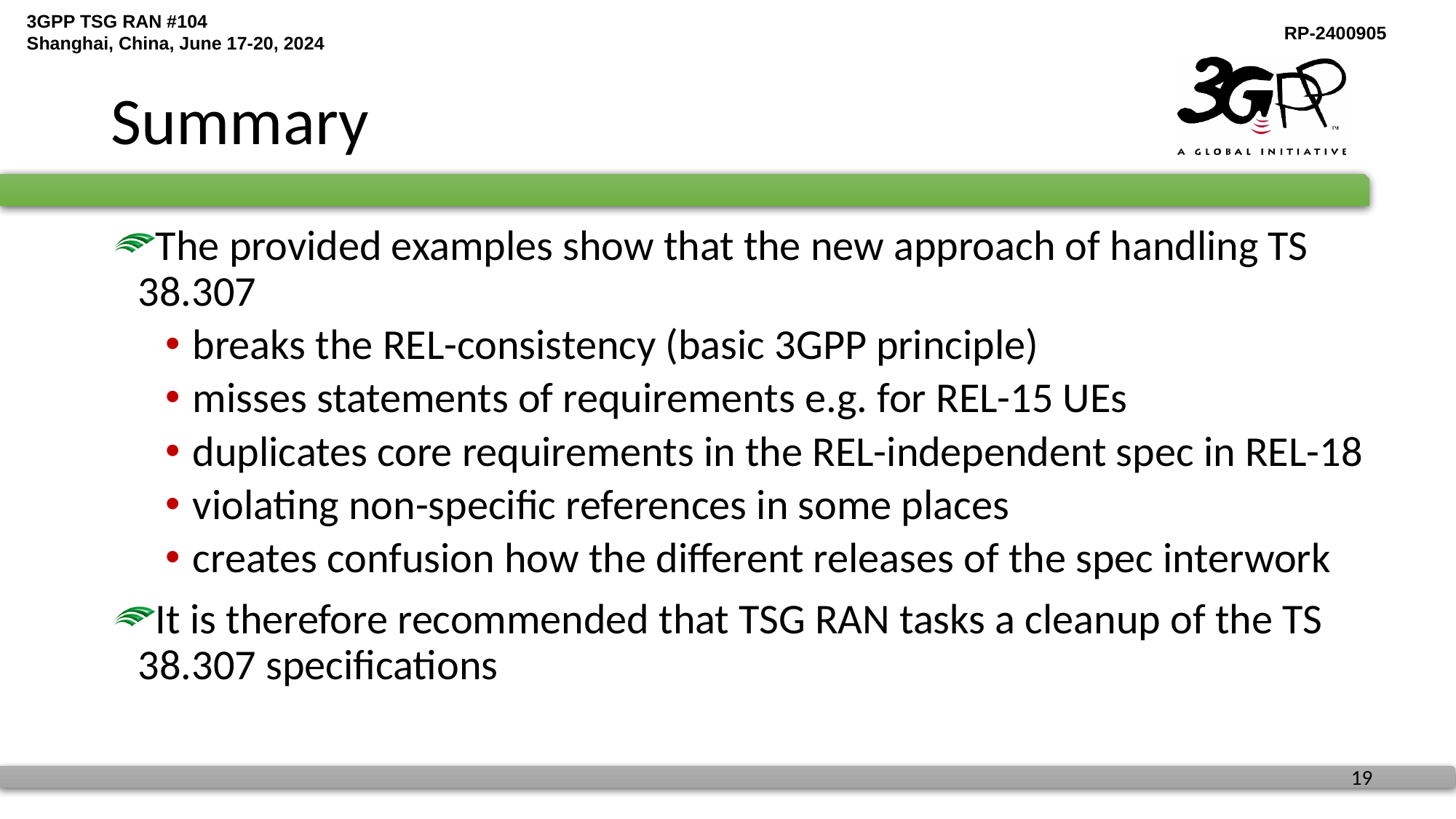

# Summary
The provided examples show that the new approach of handling TS 38.307
breaks the REL-consistency (basic 3GPP principle)
misses statements of requirements e.g. for REL-15 UEs
duplicates core requirements in the REL-independent spec in REL-18
violating non-specific references in some places
creates confusion how the different releases of the spec interwork
It is therefore recommended that TSG RAN tasks a cleanup of the TS 38.307 specifications